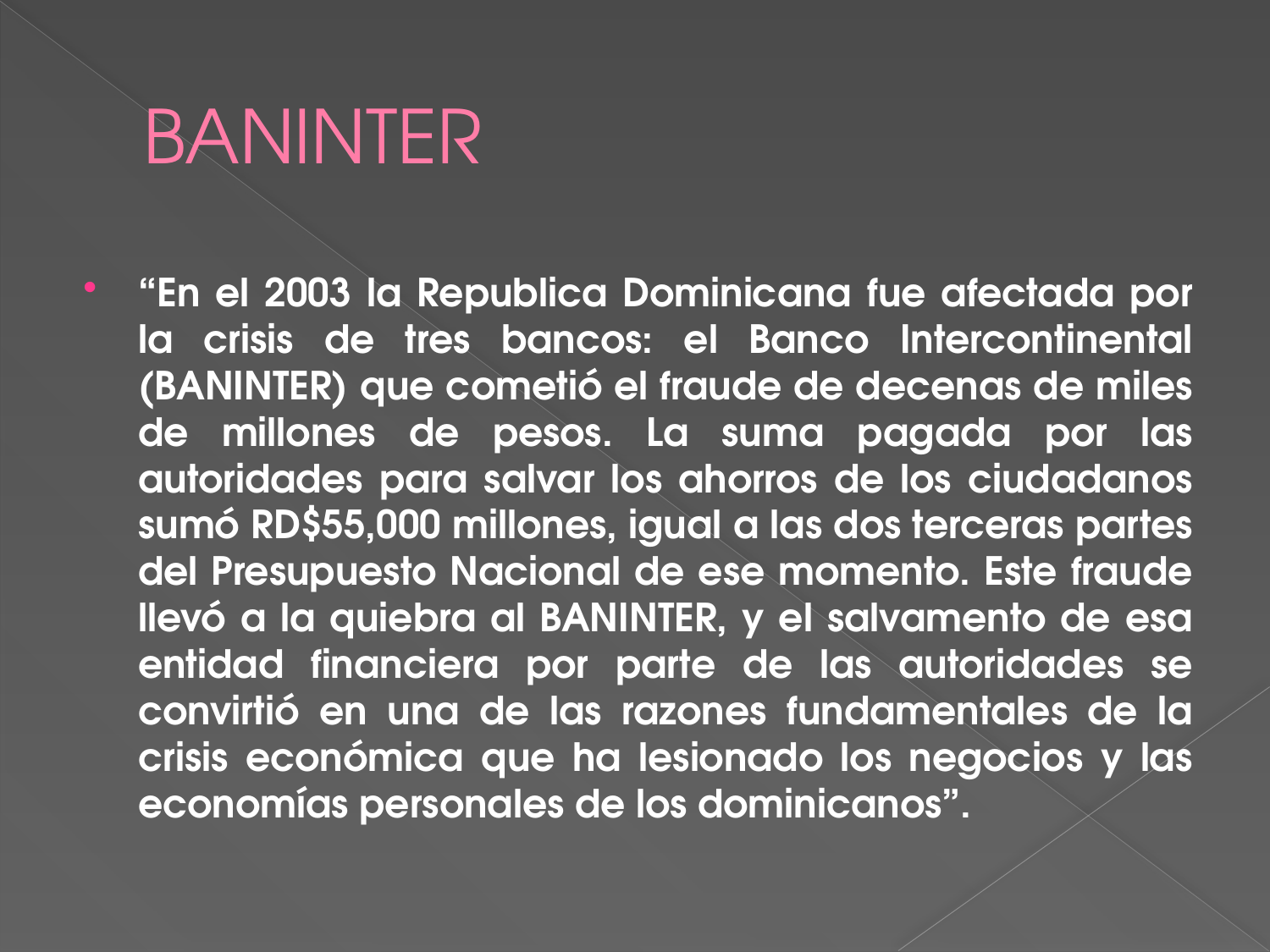

# BANINTER
“En el 2003 la Republica Dominicana fue afectada por la crisis de tres bancos: el Banco Intercontinental (BANINTER) que cometió el fraude de decenas de miles de millones de pesos. La suma pagada por las autoridades para salvar los ahorros de los ciudadanos sumó RD$55,000 millones, igual a las dos terceras partes del Presupuesto Nacional de ese momento. Este fraude llevó a la quiebra al BANINTER, y el salvamento de esa entidad financiera por parte de las autoridades se convirtió en una de las razones fundamentales de la crisis económica que ha lesionado los negocios y las economías personales de los dominicanos”.